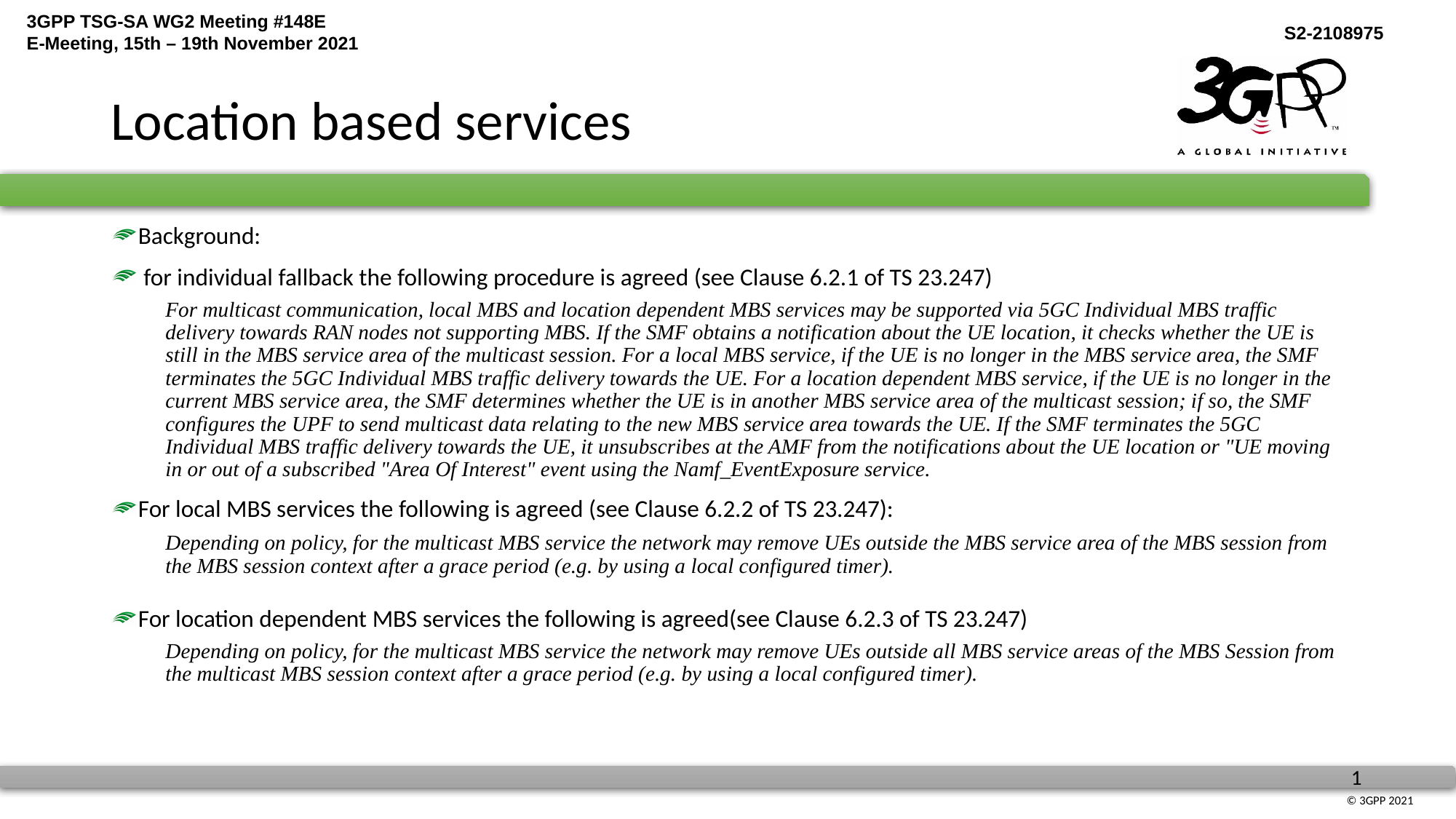

# Location based services
Background:
 for individual fallback the following procedure is agreed (see Clause 6.2.1 of TS 23.247)
For multicast communication, local MBS and location dependent MBS services may be supported via 5GC Individual MBS traffic delivery towards RAN nodes not supporting MBS. If the SMF obtains a notification about the UE location, it checks whether the UE is still in the MBS service area of the multicast session. For a local MBS service, if the UE is no longer in the MBS service area, the SMF terminates the 5GC Individual MBS traffic delivery towards the UE. For a location dependent MBS service, if the UE is no longer in the current MBS service area, the SMF determines whether the UE is in another MBS service area of the multicast session; if so, the SMF configures the UPF to send multicast data relating to the new MBS service area towards the UE. If the SMF terminates the 5GC Individual MBS traffic delivery towards the UE, it unsubscribes at the AMF from the notifications about the UE location or "UE moving in or out of a subscribed "Area Of Interest" event using the Namf_EventExposure service.
For local MBS services the following is agreed (see Clause 6.2.2 of TS 23.247):
Depending on policy, for the multicast MBS service the network may remove UEs outside the MBS service area of the MBS session from the MBS session context after a grace period (e.g. by using a local configured timer).
For location dependent MBS services the following is agreed(see Clause 6.2.3 of TS 23.247)
Depending on policy, for the multicast MBS service the network may remove UEs outside all MBS service areas of the MBS Session from the multicast MBS session context after a grace period (e.g. by using a local configured timer).